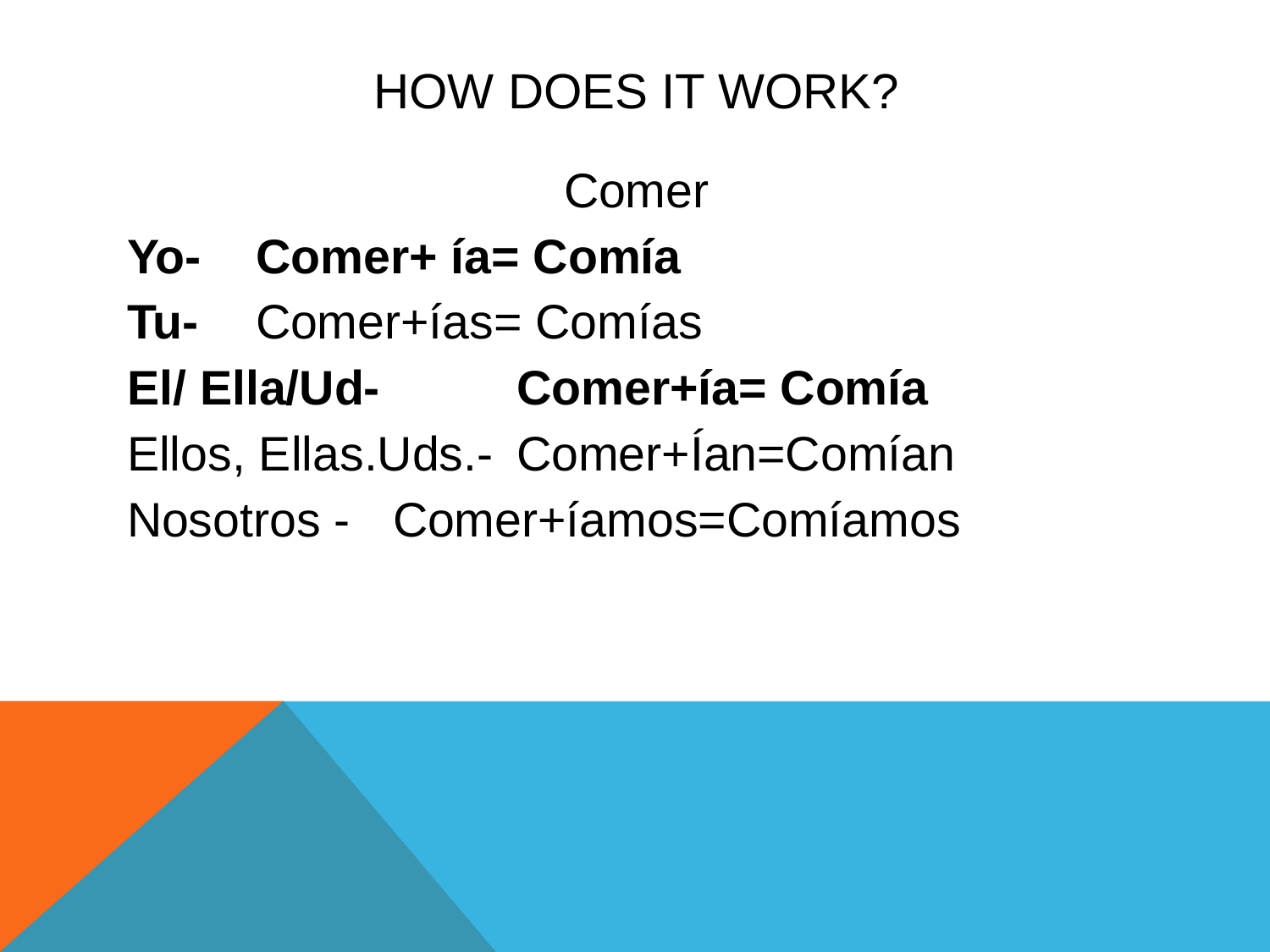

# How does it work?
Comer
Yo-			 Comer+ ía= Comía
Tu-			 Comer+ías= Comías
El/ Ella/Ud- 	 	Comer+ía= Comía
Ellos, Ellas.Uds.- 	Comer+Ían=Comían
Nosotros -		 Comer+íamos=Comíamos